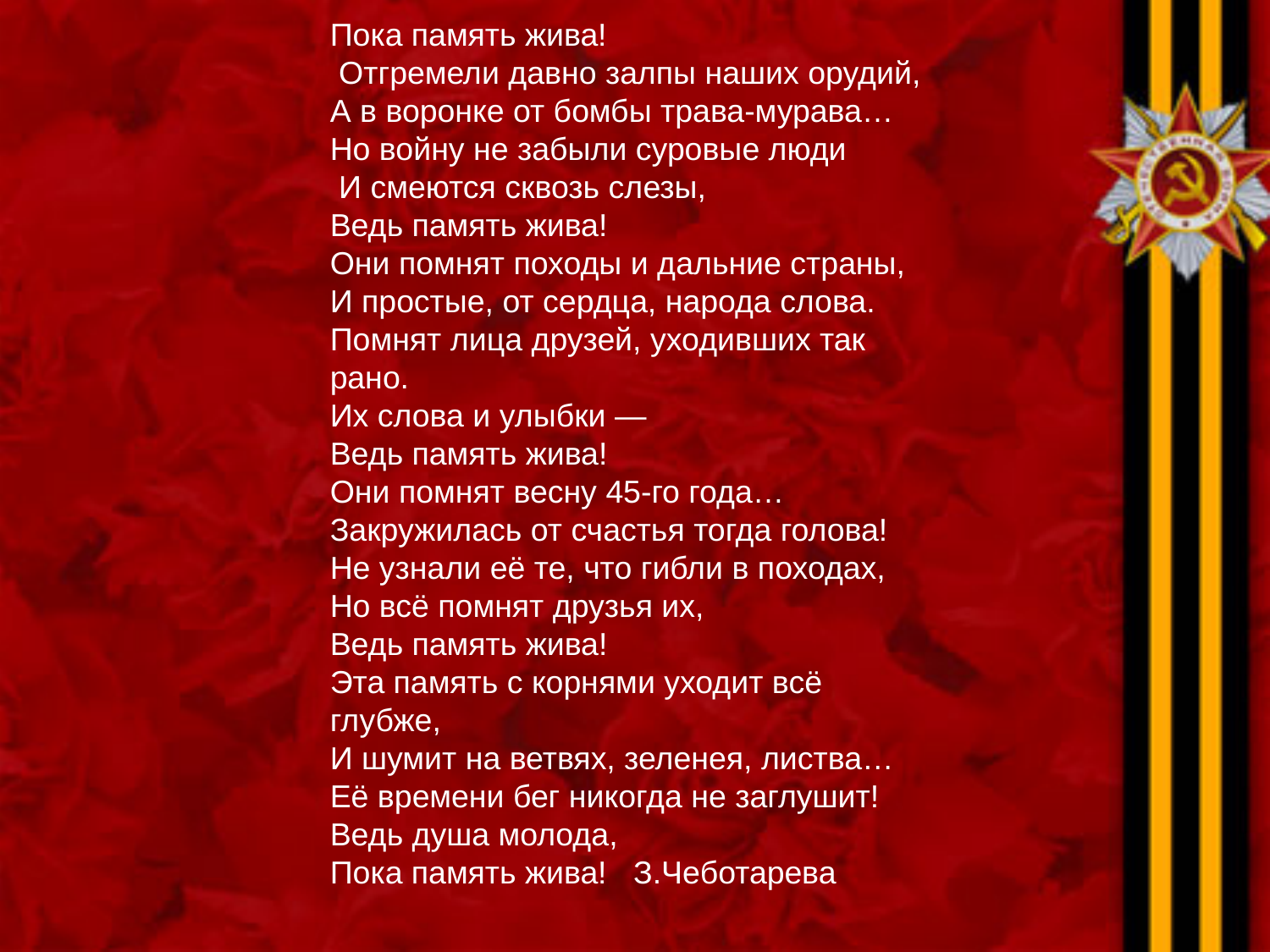

Пока память жива!
 Отгремели давно залпы наших орудий,
А в воронке от бомбы трава-мурава…
Но войну не забыли суровые люди
 И смеются сквозь слезы,
Ведь память жива!
Они помнят походы и дальние страны,
И простые, от сердца, народа слова.
Помнят лица друзей, уходивших так рано.
Их слова и улыбки —
Ведь память жива!
Они помнят весну 45-го года…
Закружилась от счастья тогда голова!
Не узнали её те, что гибли в походах,
Но всё помнят друзья их,
Ведь память жива!
Эта память с корнями уходит всё глубже,
И шумит на ветвях, зеленея, листва…
Её времени бег никогда не заглушит!
Ведь душа молода,
Пока память жива!   З.Чеботарева